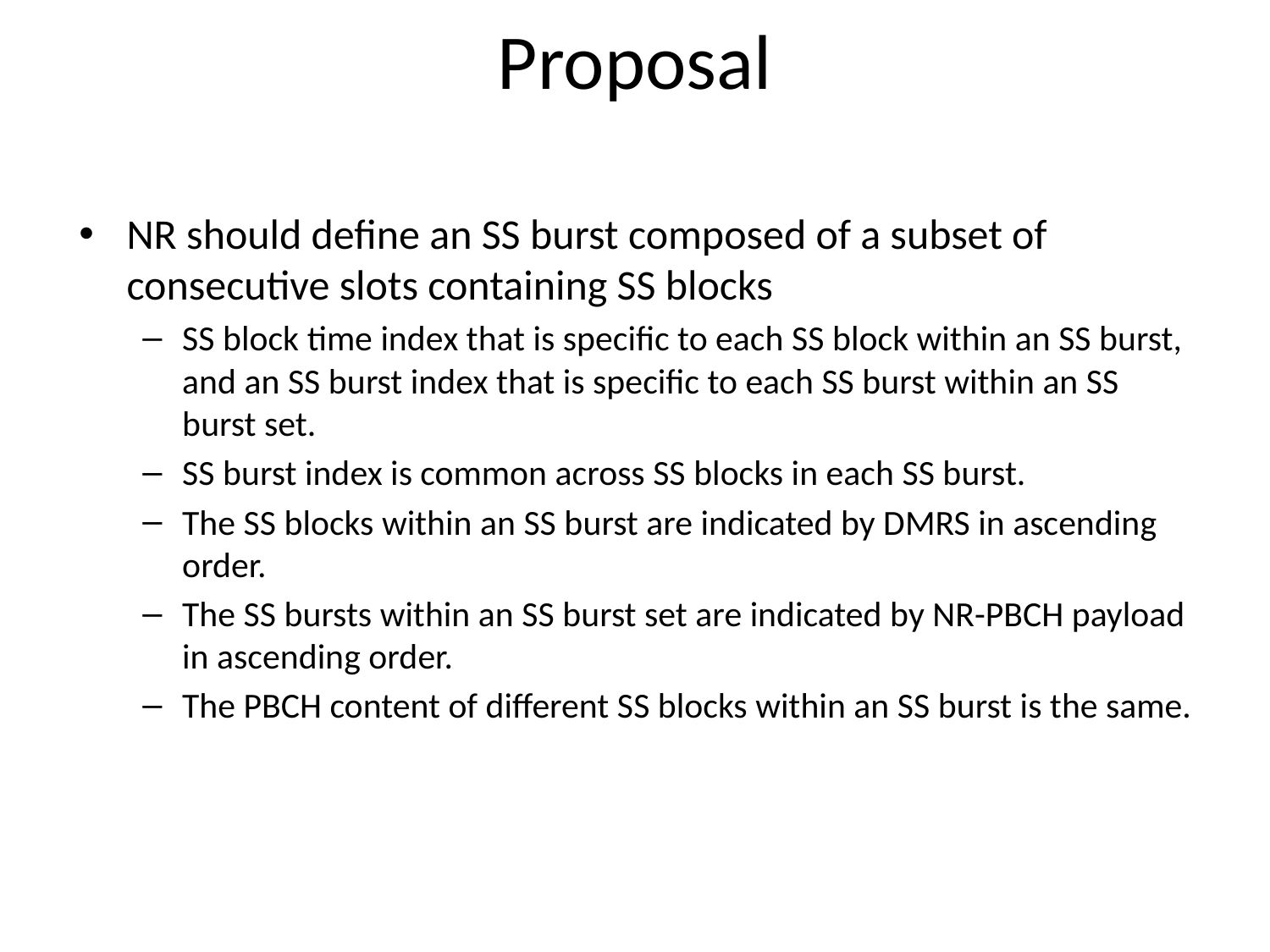

# Proposal
NR should define an SS burst composed of a subset of consecutive slots containing SS blocks
SS block time index that is specific to each SS block within an SS burst, and an SS burst index that is specific to each SS burst within an SS burst set.
SS burst index is common across SS blocks in each SS burst.
The SS blocks within an SS burst are indicated by DMRS in ascending order.
The SS bursts within an SS burst set are indicated by NR-PBCH payload in ascending order.
The PBCH content of different SS blocks within an SS burst is the same.